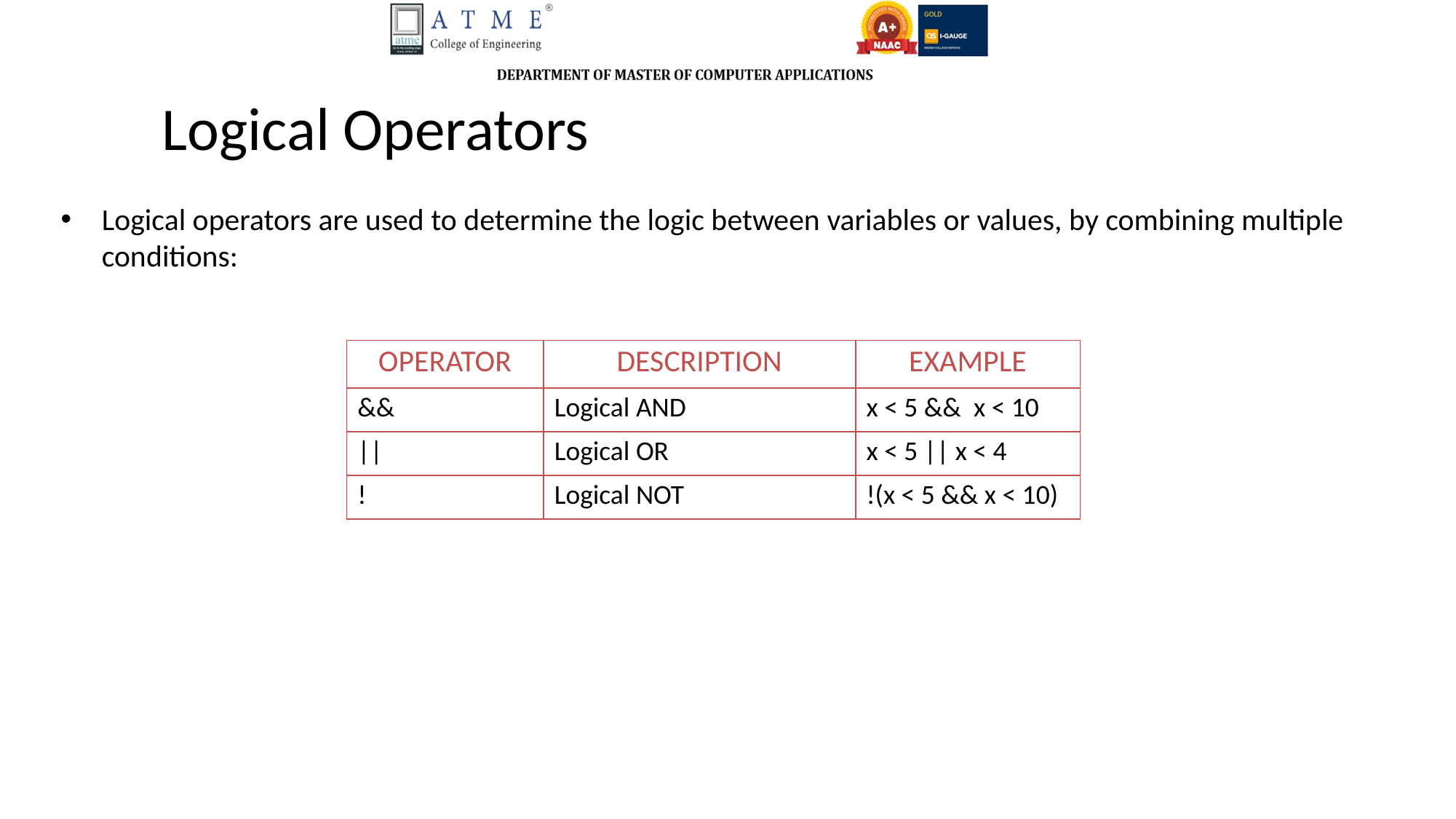

Logical Operators
Logical operators are used to determine the logic between variables or values, by combining multiple conditions:
| OPERATOR | DESCRIPTION | EXAMPLE |
| --- | --- | --- |
| && | Logical AND | x < 5 &&  x < 10 |
| || | Logical OR | x < 5 || x < 4 |
| ! | Logical NOT | !(x < 5 && x < 10) |